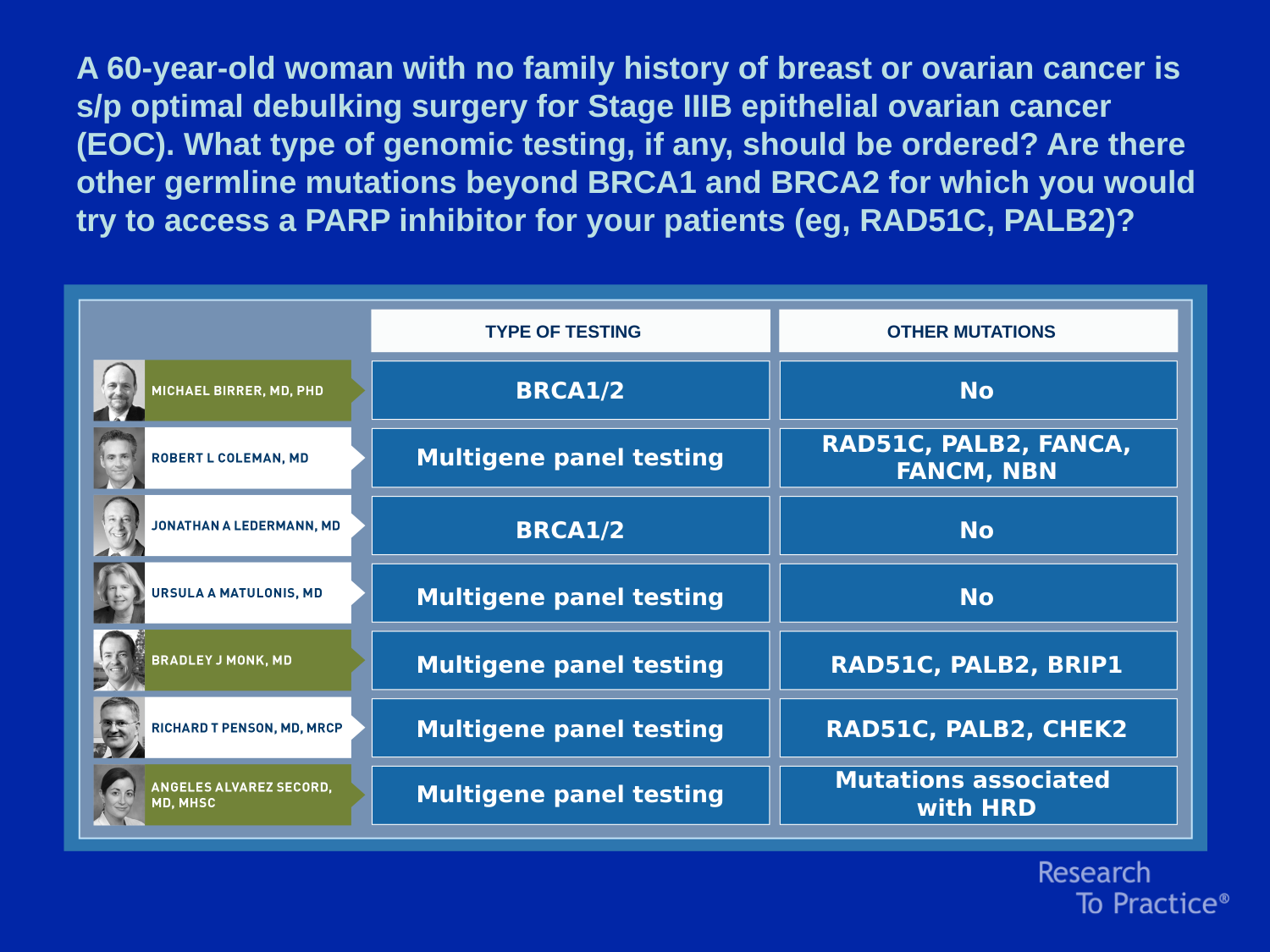

A 60-year-old woman with no family history of breast or ovarian cancer is s/p optimal debulking surgery for Stage IIIB epithelial ovarian cancer (EOC). What type of genomic testing, if any, should be ordered? Are there other germline mutations beyond BRCA1 and BRCA2 for which you would try to access a PARP inhibitor for your patients (eg, RAD51C, PALB2)?
TYPE OF TESTING
OTHER MUTATIONS
BRCA1/2
No
Multigene panel testing
RAD51C, PALB2, FANCA, FANCM, NBN
BRCA1/2
No
Multigene panel testing
No
Multigene panel testing
RAD51C, PALB2, BRIP1
Multigene panel testing
RAD51C, PALB2, CHEK2
Multigene panel testing
Mutations associated
with HRD